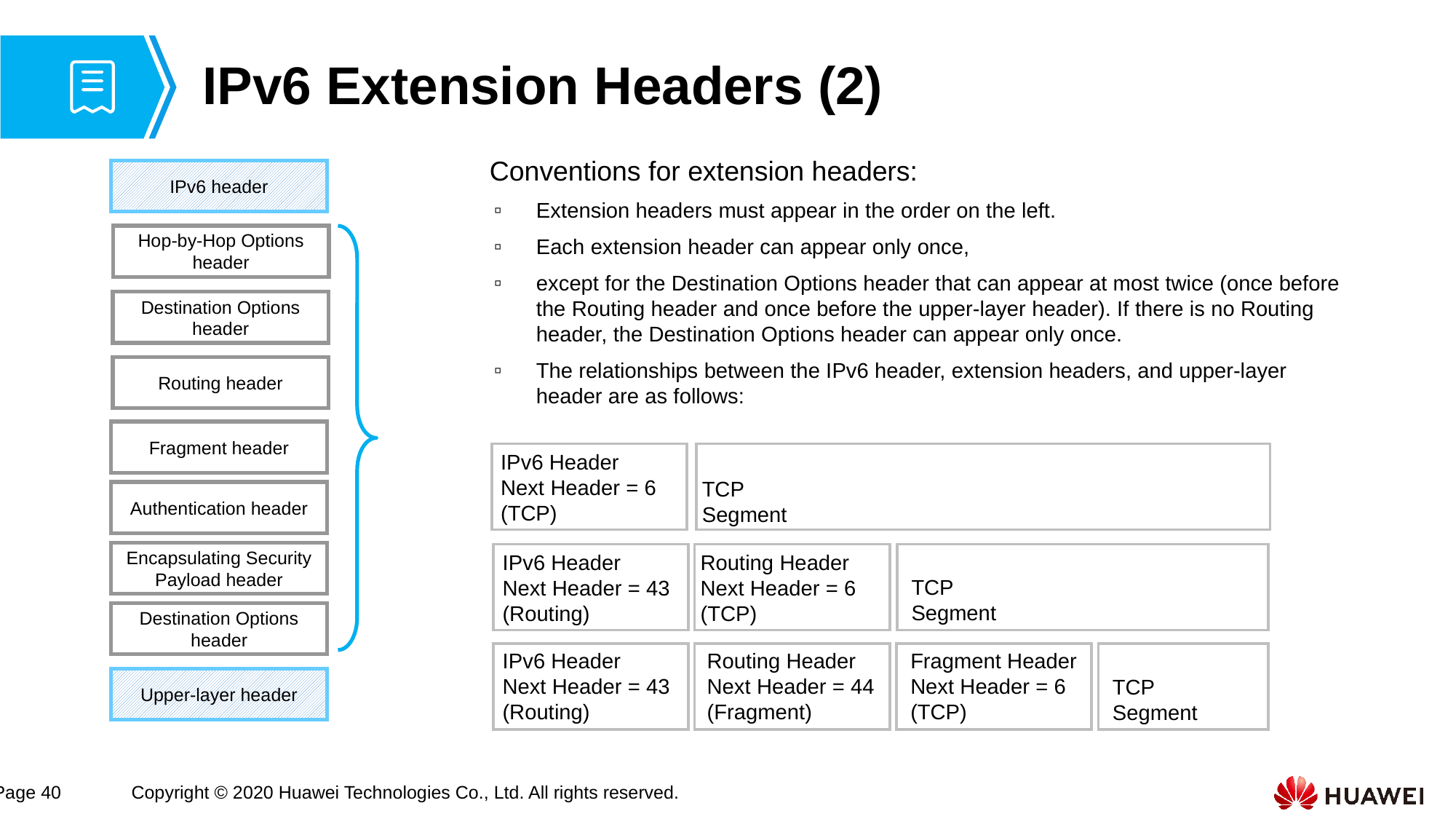

# IPv6 Extension Headers (2)
Conventions for extension headers:
Extension headers must appear in the order on the left.
Each extension header can appear only once,
except for the Destination Options header that can appear at most twice (once before the Routing header and once before the upper-layer header). If there is no Routing header, the Destination Options header can appear only once.
The relationships between the IPv6 header, extension headers, and upper-layer header are as follows:
IPv6 header
Hop-by-Hop Options header

Destination Options header
Routing header
Fragment header
Authentication header
Encapsulating Security Payload header
Destination Options header
Upper-layer header
IPv6 Header
Next Header = 6
(TCP)

TCP Segment
IPv6 Header
Next Header = 43
(Routing)
Routing Header
Next Header = 6
(TCP)

TCP Segment
IPv6 Header
Next Header = 43
(Routing)
Routing Header
Next Header = 44
(Fragment)
Fragment Header
Next Header = 6
(TCP)

TCP Segment